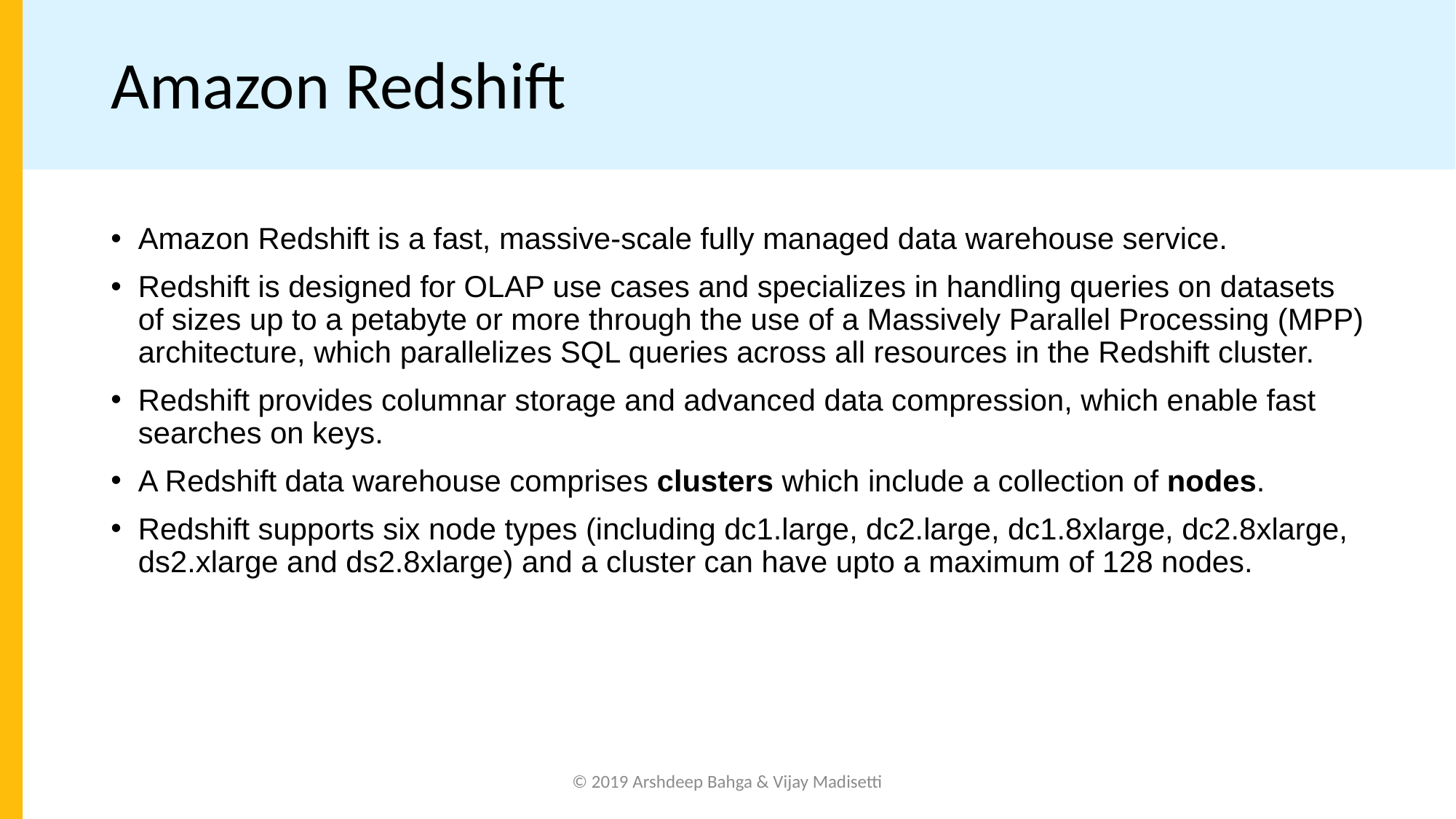

# Amazon Redshift
Amazon Redshift is a fast, massive-scale fully managed data warehouse service.
Redshift is designed for OLAP use cases and specializes in handling queries on datasets of sizes up to a petabyte or more through the use of a Massively Parallel Processing (MPP) architecture, which parallelizes SQL queries across all resources in the Redshift cluster.
Redshift provides columnar storage and advanced data compression, which enable fast searches on keys.
A Redshift data warehouse comprises clusters which include a collection of nodes.
Redshift supports six node types (including dc1.large, dc2.large, dc1.8xlarge, dc2.8xlarge, ds2.xlarge and ds2.8xlarge) and a cluster can have upto a maximum of 128 nodes.
© 2019 Arshdeep Bahga & Vijay Madisetti